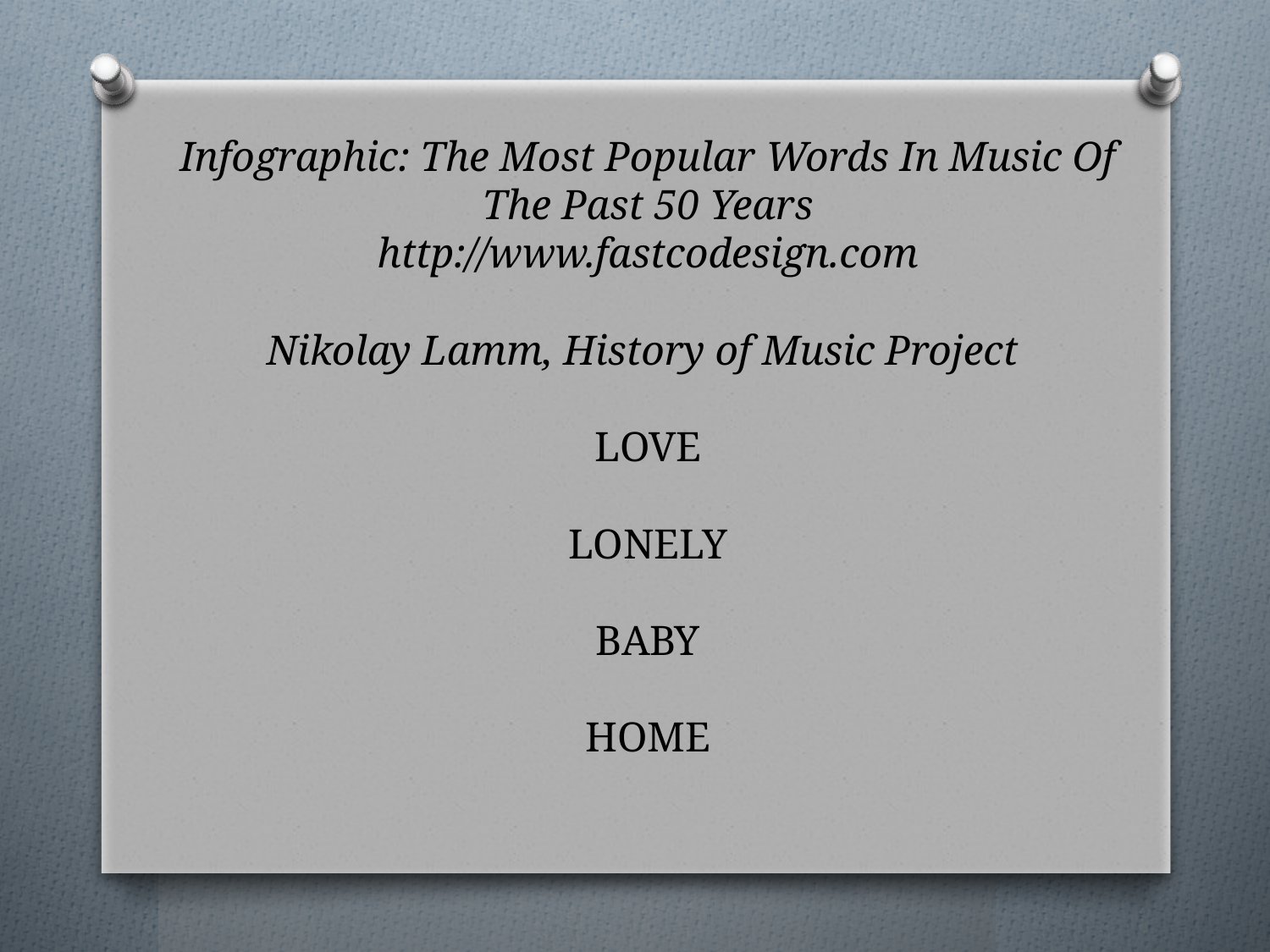

Infographic: The Most Popular Words In Music Of The Past 50 Years
http://www.fastcodesign.com
Nikolay Lamm, History of Music Project
LOVE
LONELY
BABY
HOME